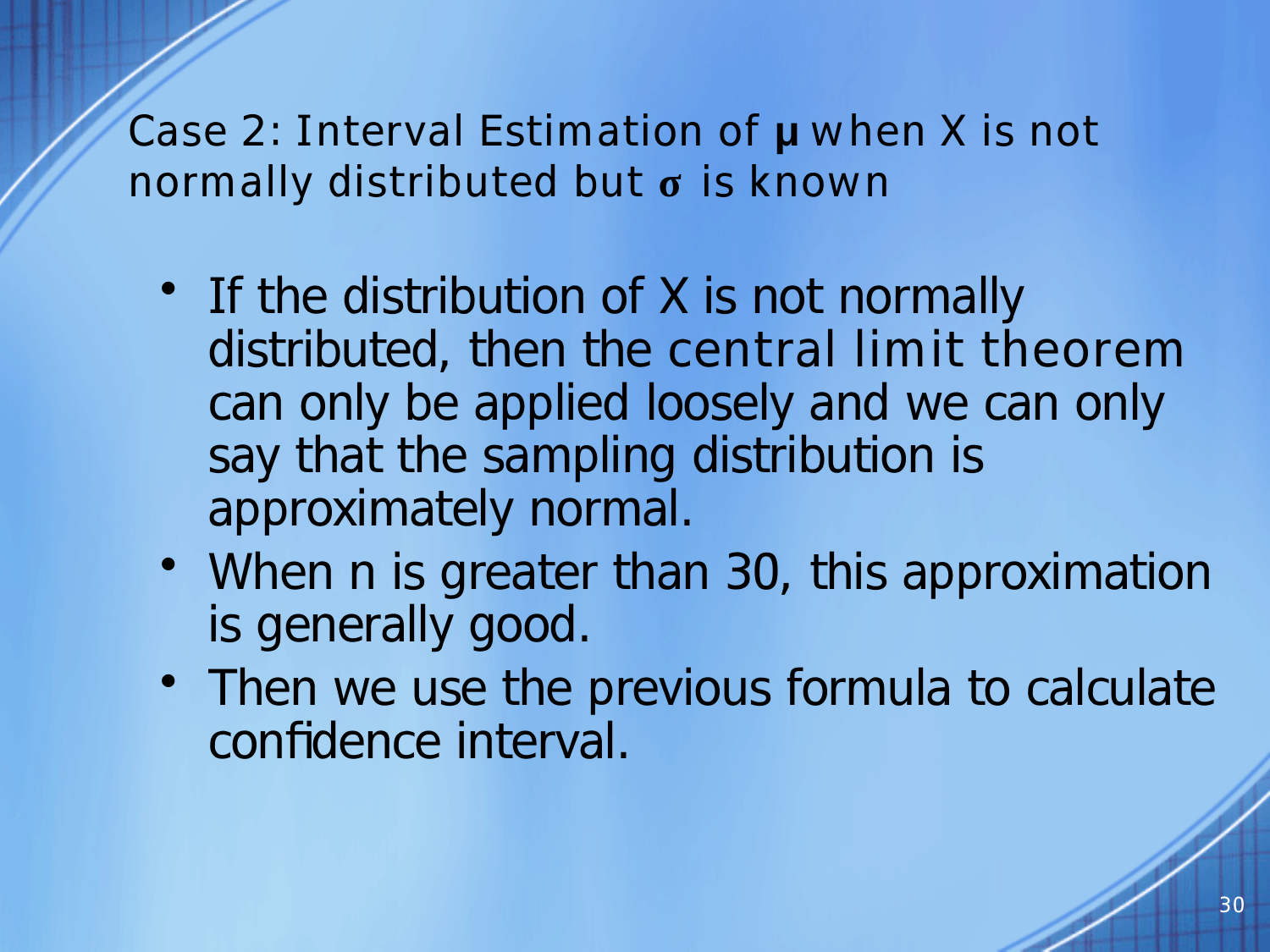

# Case 2: Interval Estimation of μ when X is not normally distributed but σ  is known
If the distribution of X is not normally distributed, then the central limit theorem can only be applied loosely and we can only say that the sampling distribution is approximately normal.
When n is greater than 30, this approximation is generally good.
Then we use the previous formula to calculate confidence interval.

30